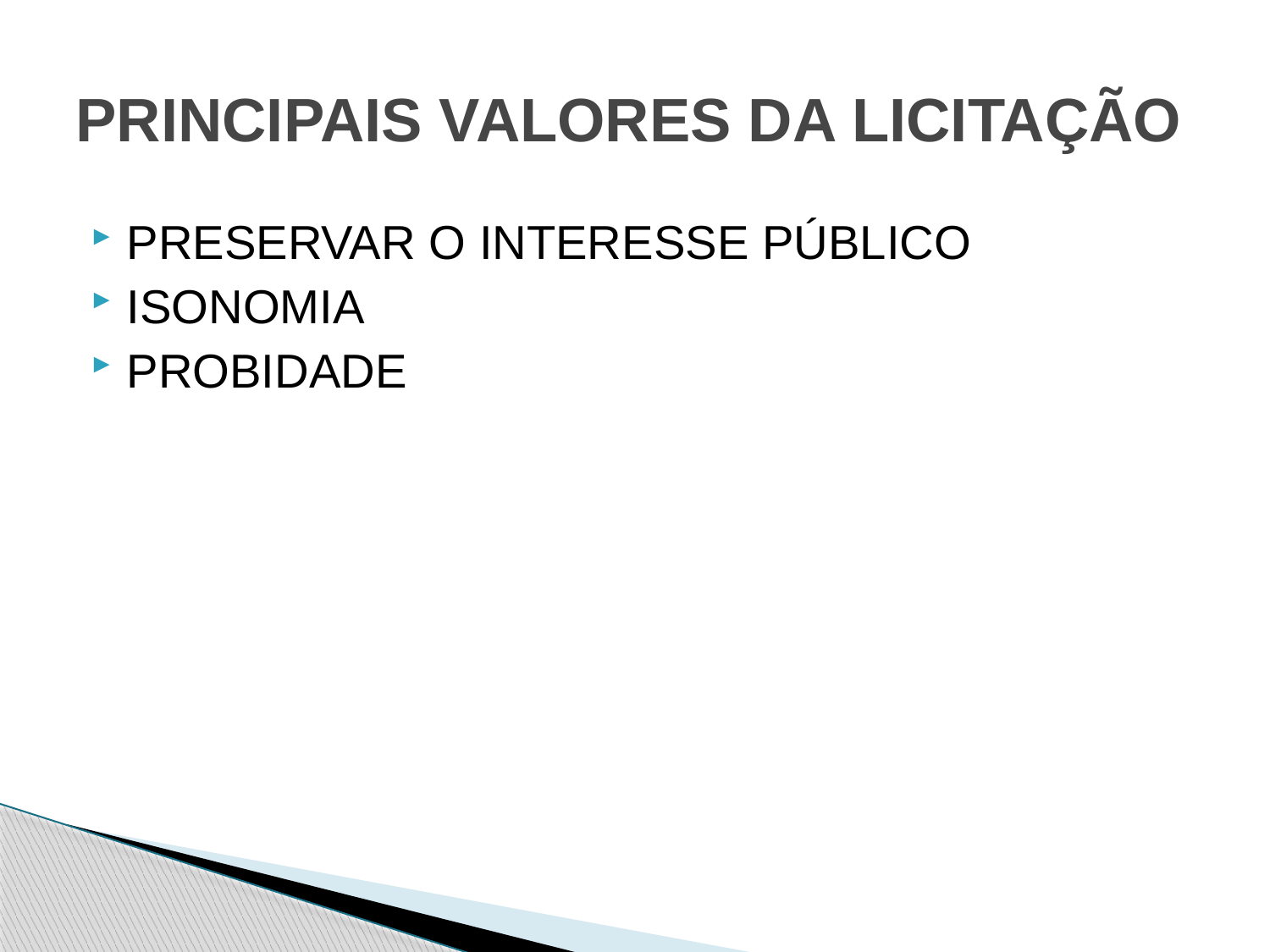

# PRINCIPAIS VALORES DA LICITAÇÃO
PRESERVAR O INTERESSE PÚBLICO
ISONOMIA
PROBIDADE